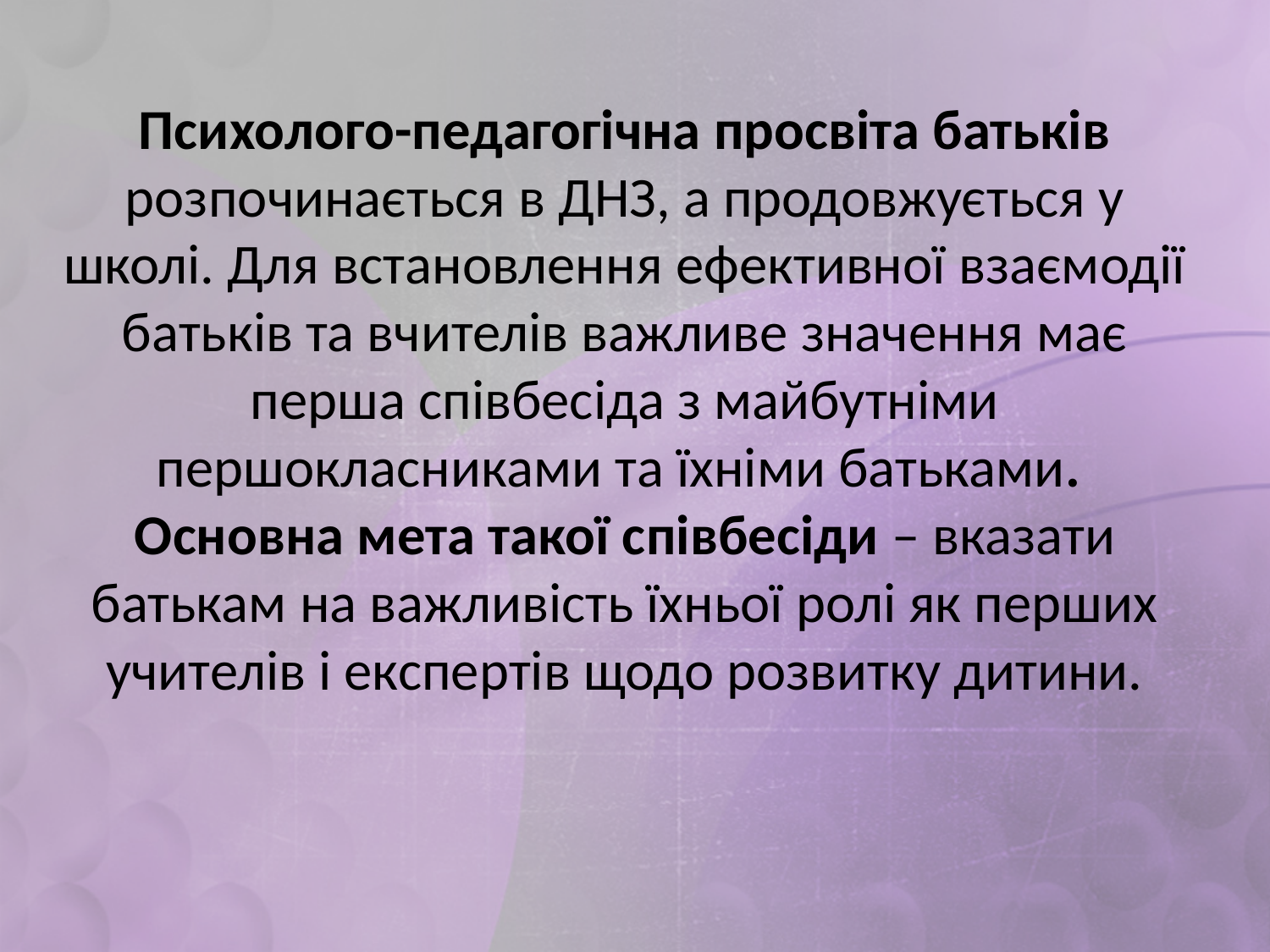

Психолого-педагогічна просвіта батьків розпочинається в ДНЗ, а продовжується у школі. Для встановлення ефективної взаємодії батьків та вчителів важливе значення має перша співбесіда з майбутніми першокласниками та їхніми батьками.
Основна мета такої співбесіди – вказати батькам на важливість їхньої ролі як перших учителів і експертів щодо розвитку дитини.